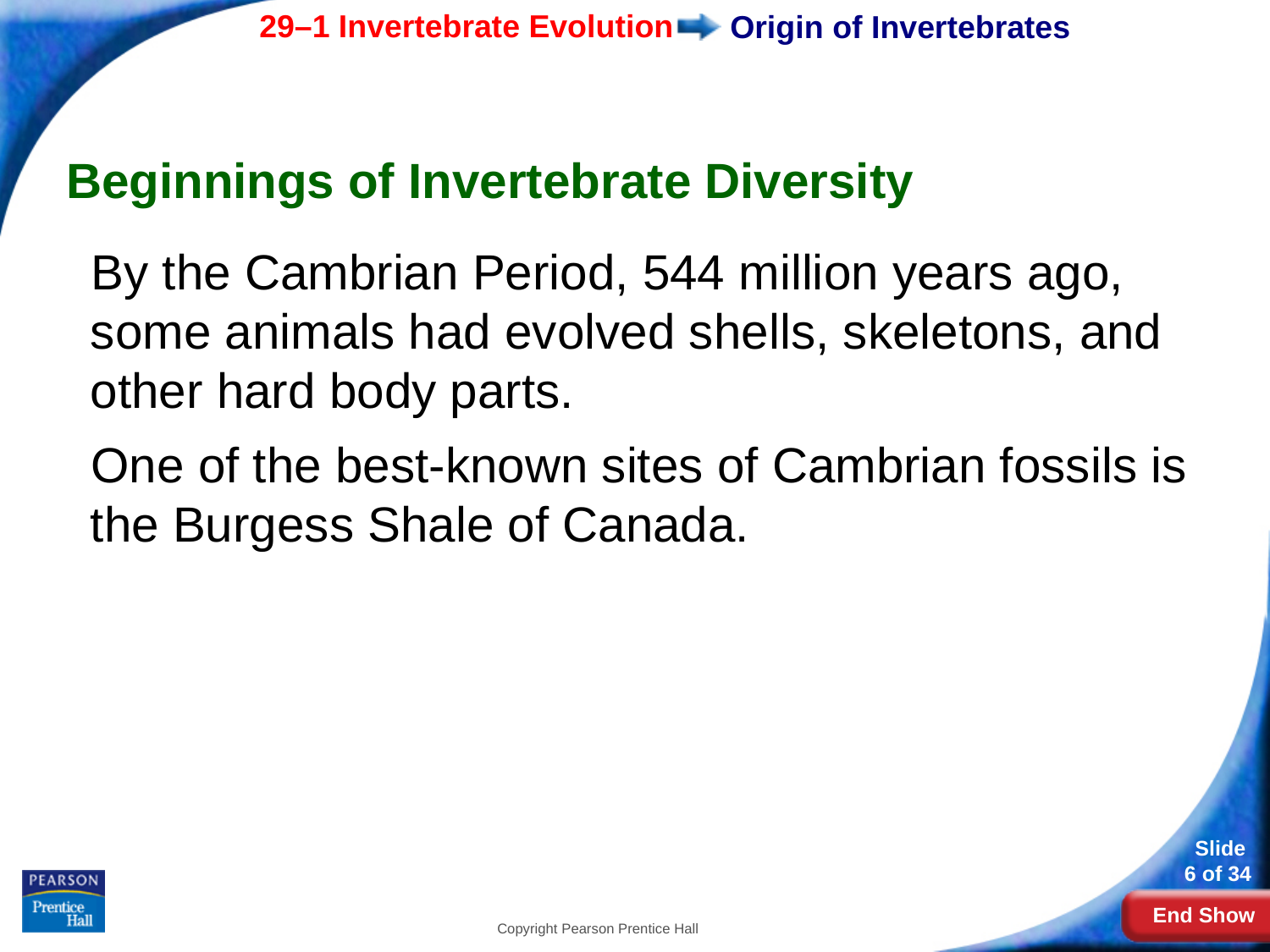

# Origin of Invertebrates
Beginnings of Invertebrate Diversity
By the Cambrian Period, 544 million years ago, some animals had evolved shells, skeletons, and other hard body parts.
One of the best-known sites of Cambrian fossils is the Burgess Shale of Canada.
Copyright Pearson Prentice Hall